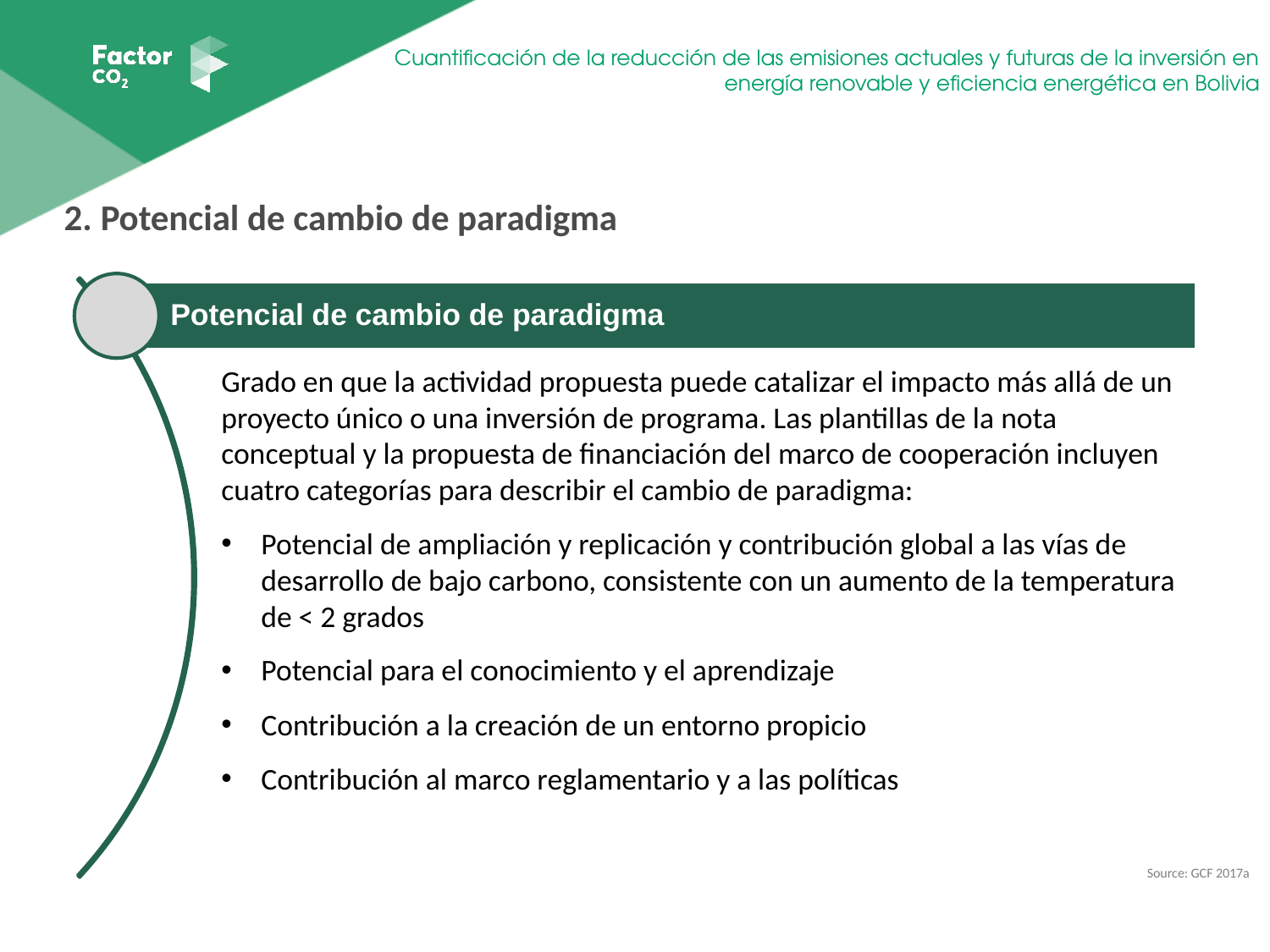

2. Potencial de cambio de paradigma

Potencial de cambio de paradigma
Grado en que la actividad propuesta puede catalizar el impacto más allá de un proyecto único o una inversión de programa. Las plantillas de la nota conceptual y la propuesta de financiación del marco de cooperación incluyen cuatro categorías para describir el cambio de paradigma:
Potencial de ampliación y replicación y contribución global a las vías de desarrollo de bajo carbono, consistente con un aumento de la temperatura de < 2 grados
Potencial para el conocimiento y el aprendizaje
Contribución a la creación de un entorno propicio
Contribución al marco reglamentario y a las políticas
Source: GCF 2017a